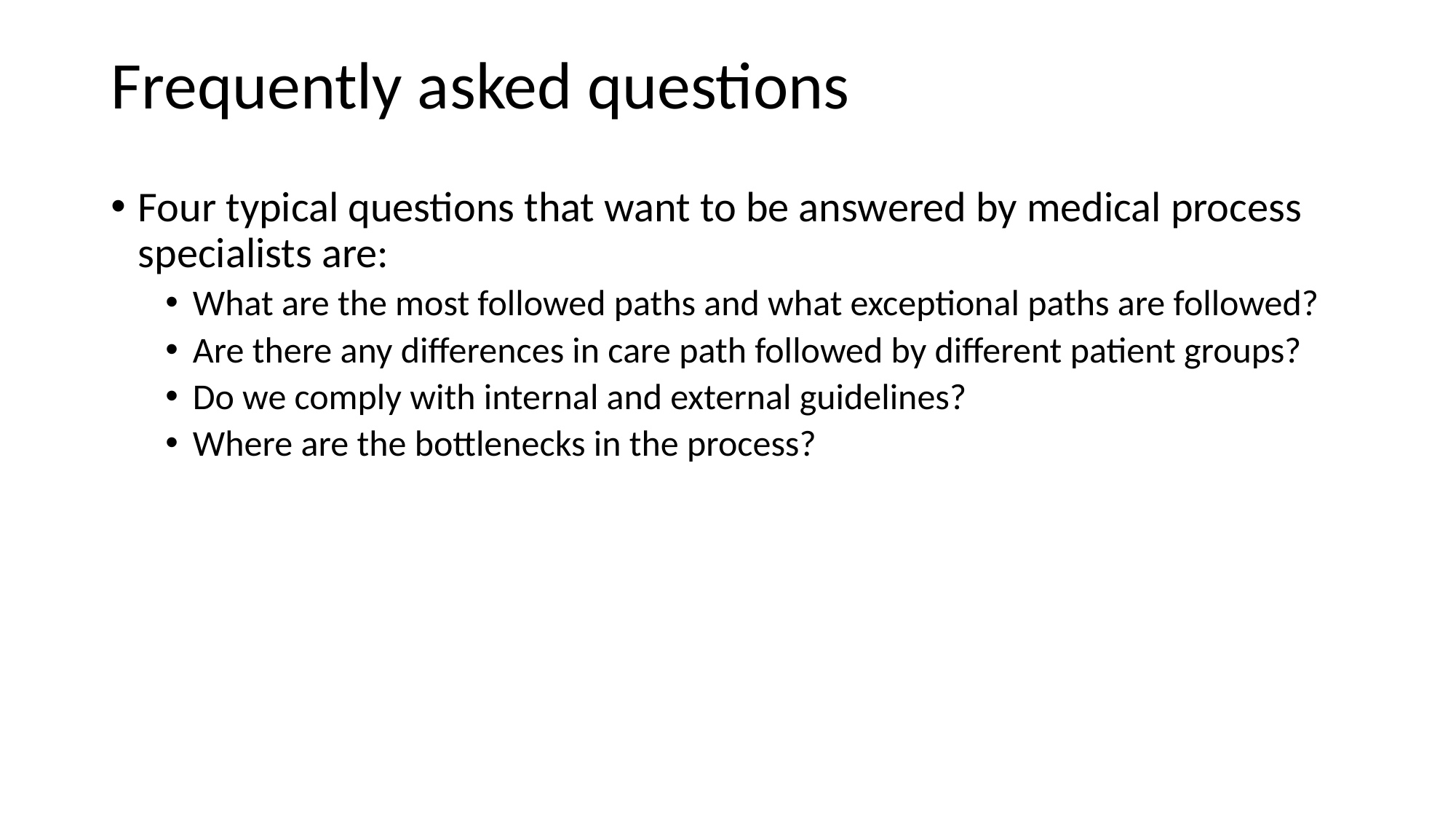

# Frequently asked questions
Four typical questions that want to be answered by medical process specialists are:
What are the most followed paths and what exceptional paths are followed?
Are there any differences in care path followed by different patient groups?
Do we comply with internal and external guidelines?
Where are the bottlenecks in the process?